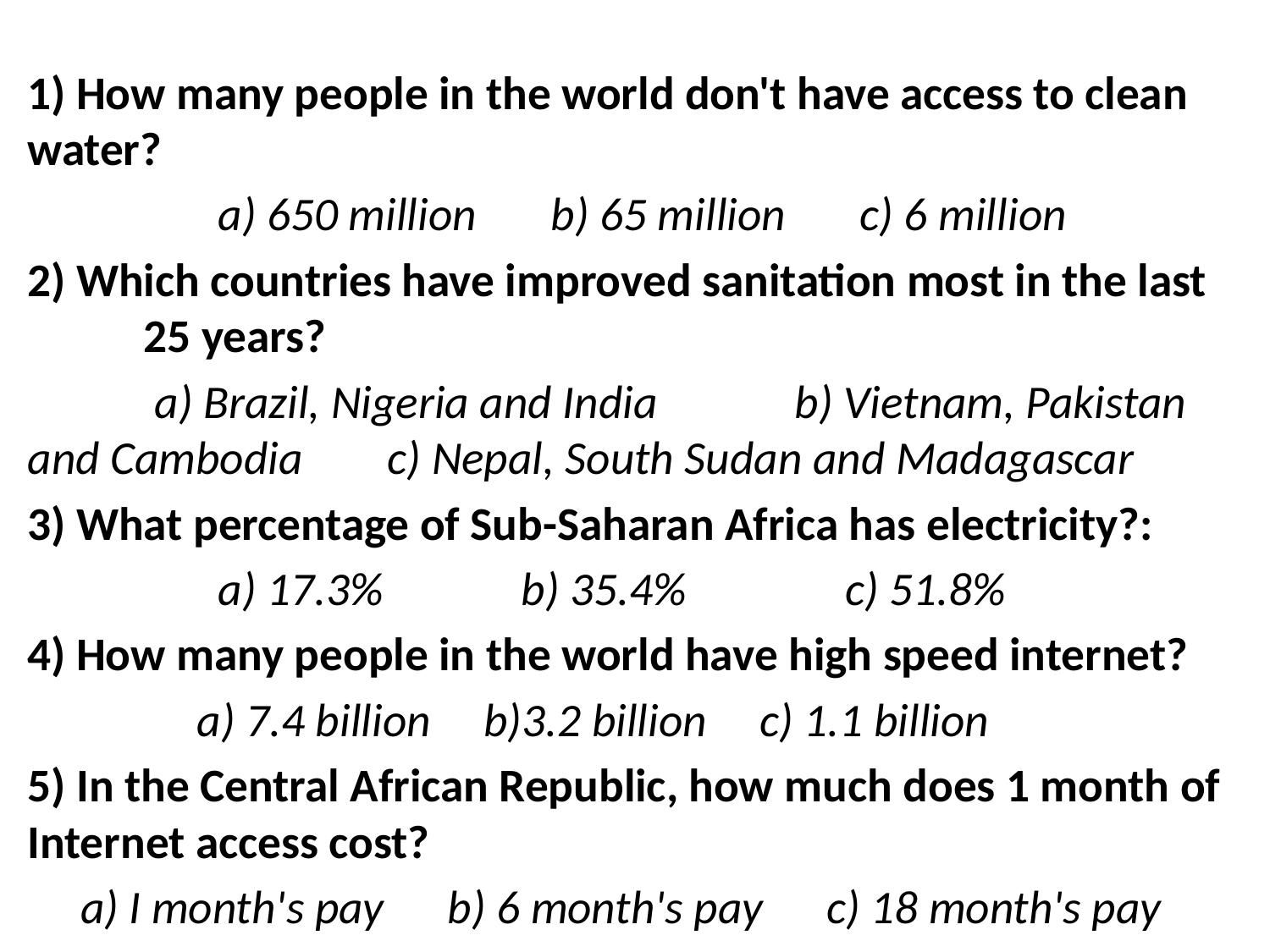

1) How many people in the world don't have access to clean water?
                  a) 650 million       b) 65 million       c) 6 million
2) Which countries have improved sanitation most in the last                25 years?
            a) Brazil, Nigeria and India             b) Vietnam, Pakistan and Cambodia        c) Nepal, South Sudan and Madagascar
3) What percentage of Sub-Saharan Africa has electricity?:
                  a) 17.3%             b) 35.4%               c) 51.8%
4) How many people in the world have high speed internet?
                a) 7.4 billion     b)3.2 billion     c) 1.1 billion
5) In the Central African Republic, how much does 1 month of Internet access cost?
     a) I month's pay      b) 6 month's pay      c) 18 month's pay